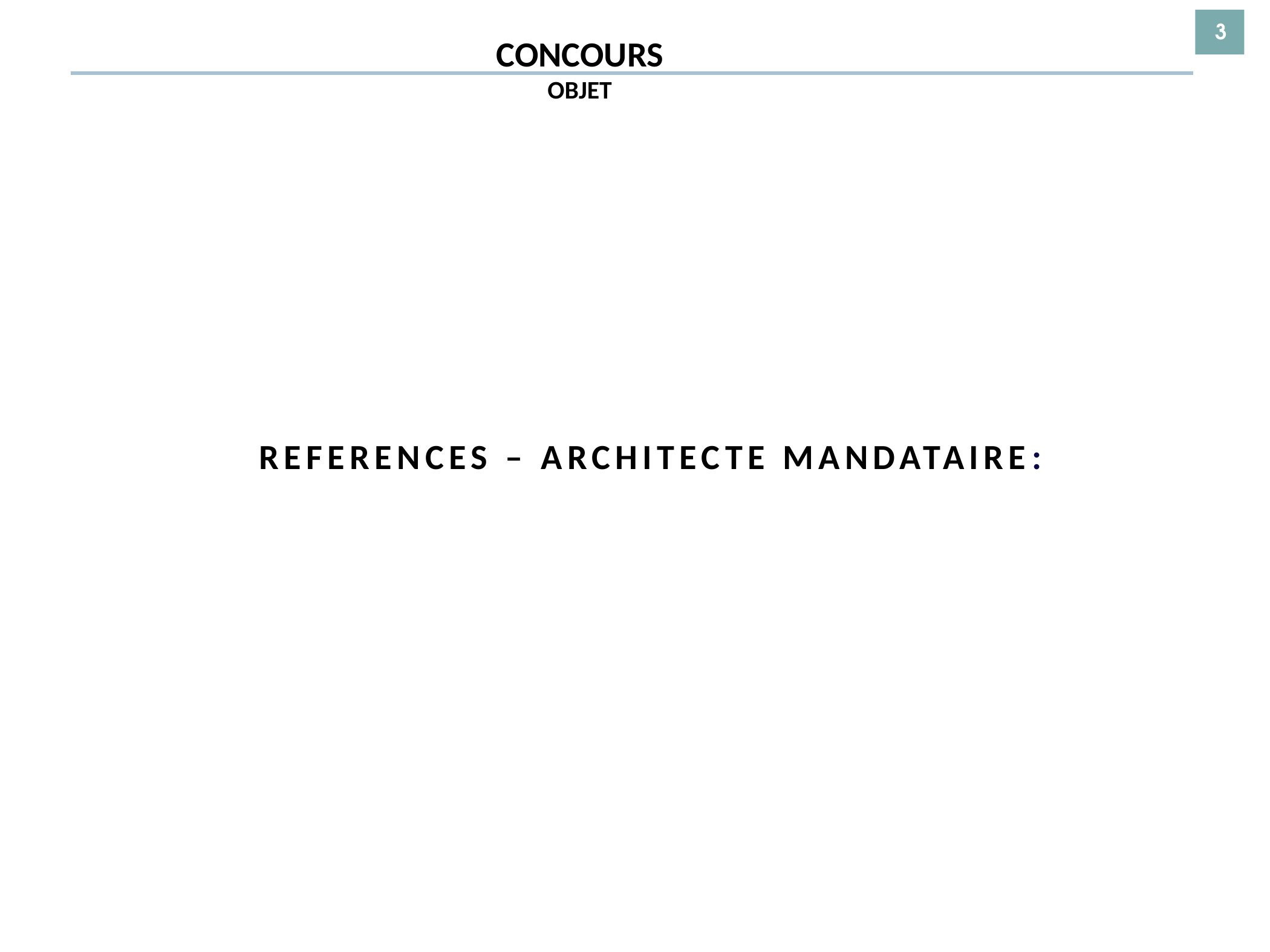

3

CONCOURS
OBJET
REFERENCES – ARCHITECTE MANDATAIRE: